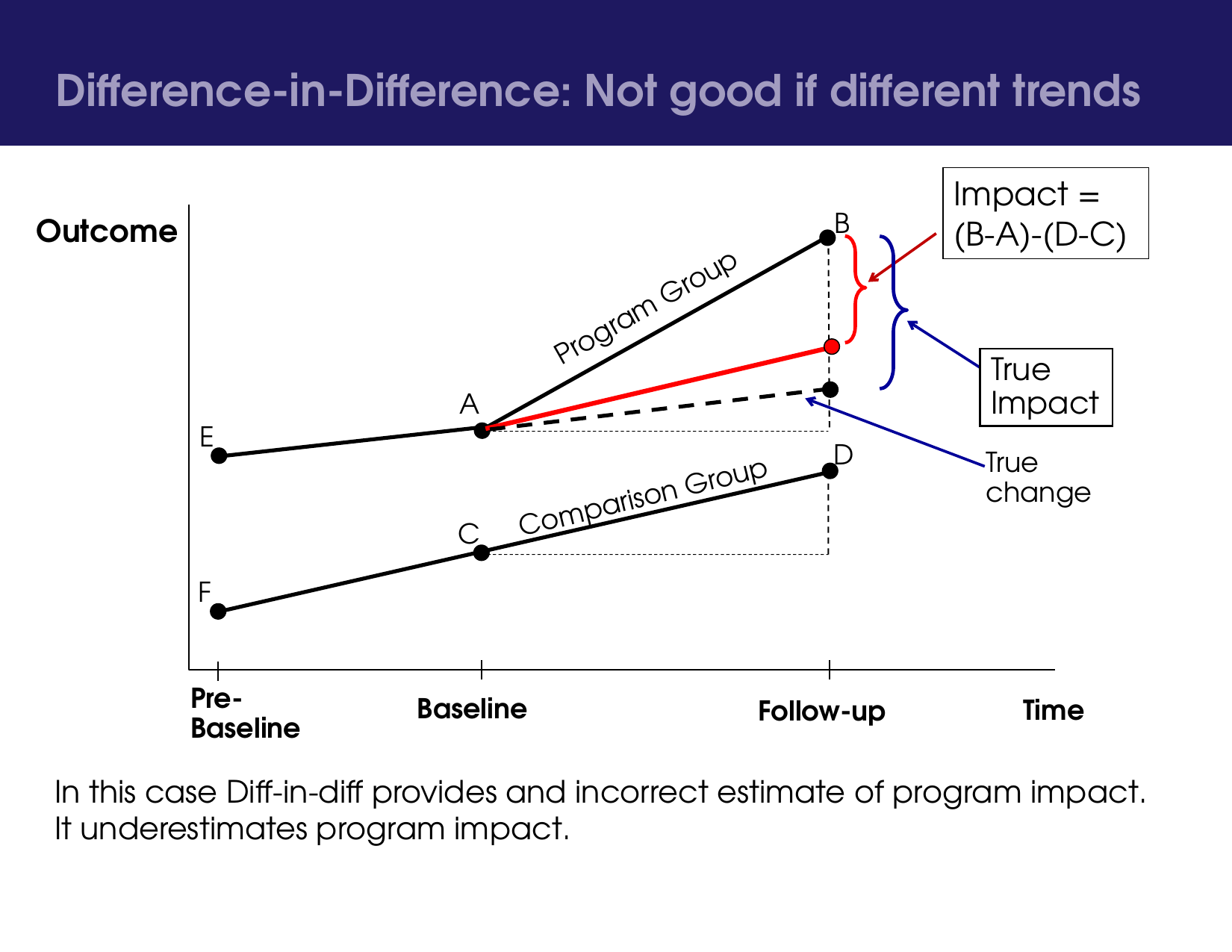

Difference-in-Difference: Not good if different trends
Impact =
(B-A)-(D-C)

B
Outcome

Program Group

True Impact

A

E

D
True change

Comparison Group
C

F

Pre-Baseline
Time
Follow-up
Baseline
In this case Diff-in-diff provides and incorrect estimate of program impact. It underestimates program impact.